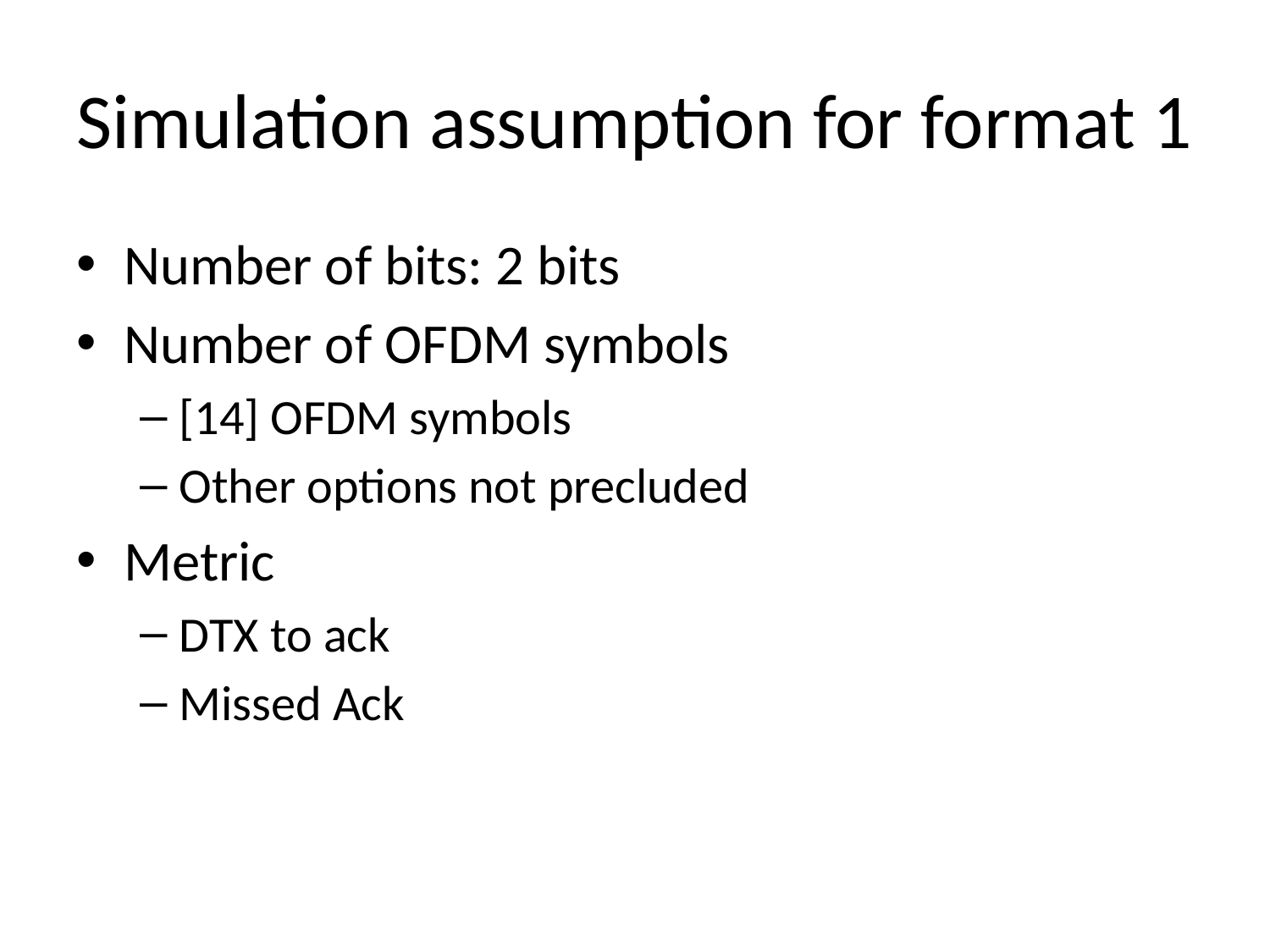

# Simulation assumption for format 1
Number of bits: 2 bits
Number of OFDM symbols
[14] OFDM symbols
Other options not precluded
Metric
DTX to ack
Missed Ack